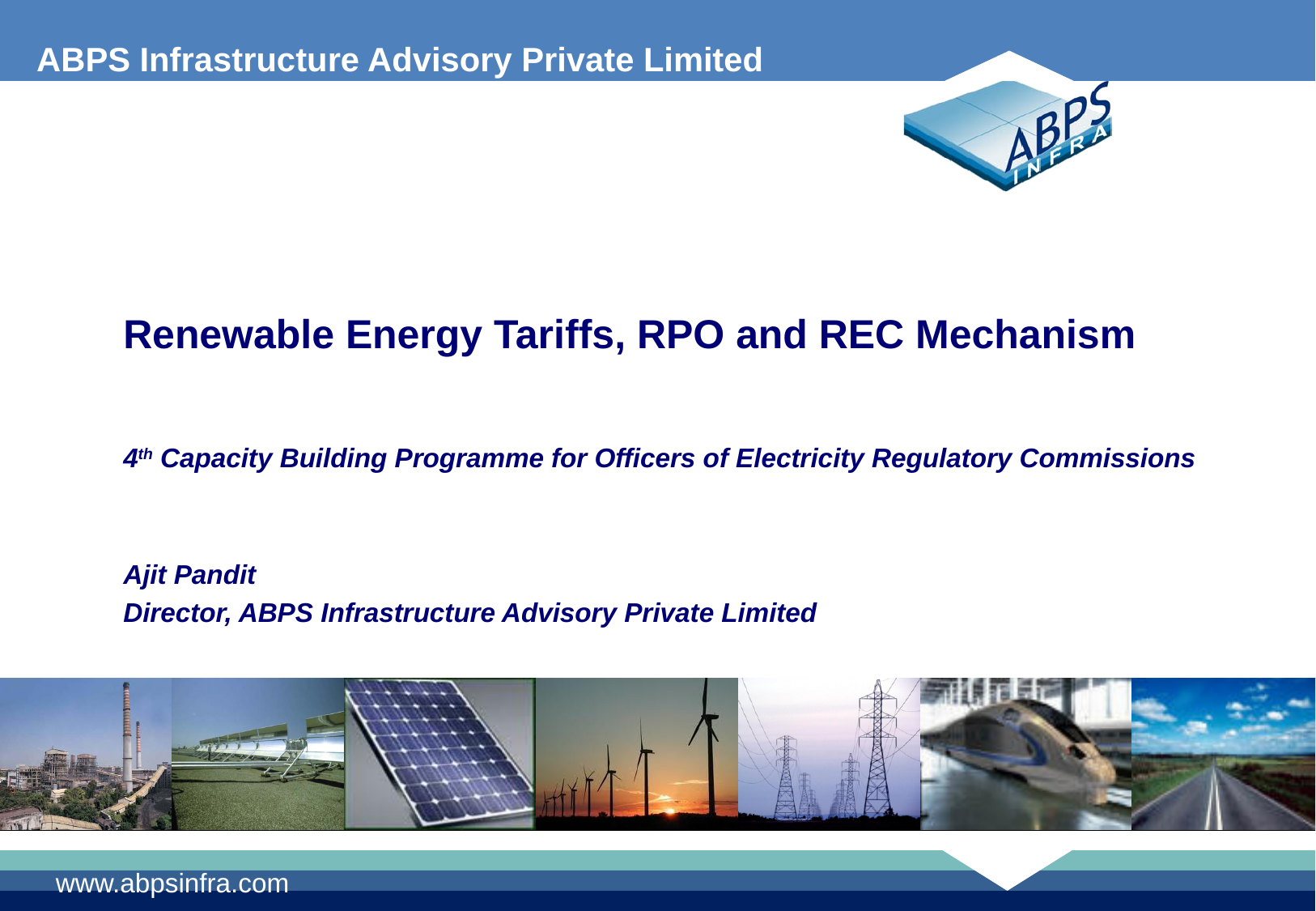

Renewable Energy Tariffs, RPO and REC Mechanism

4th Capacity Building Programme for Officers of Electricity Regulatory Commissions

Ajit Pandit
Director, ABPS Infrastructure Advisory Private Limited